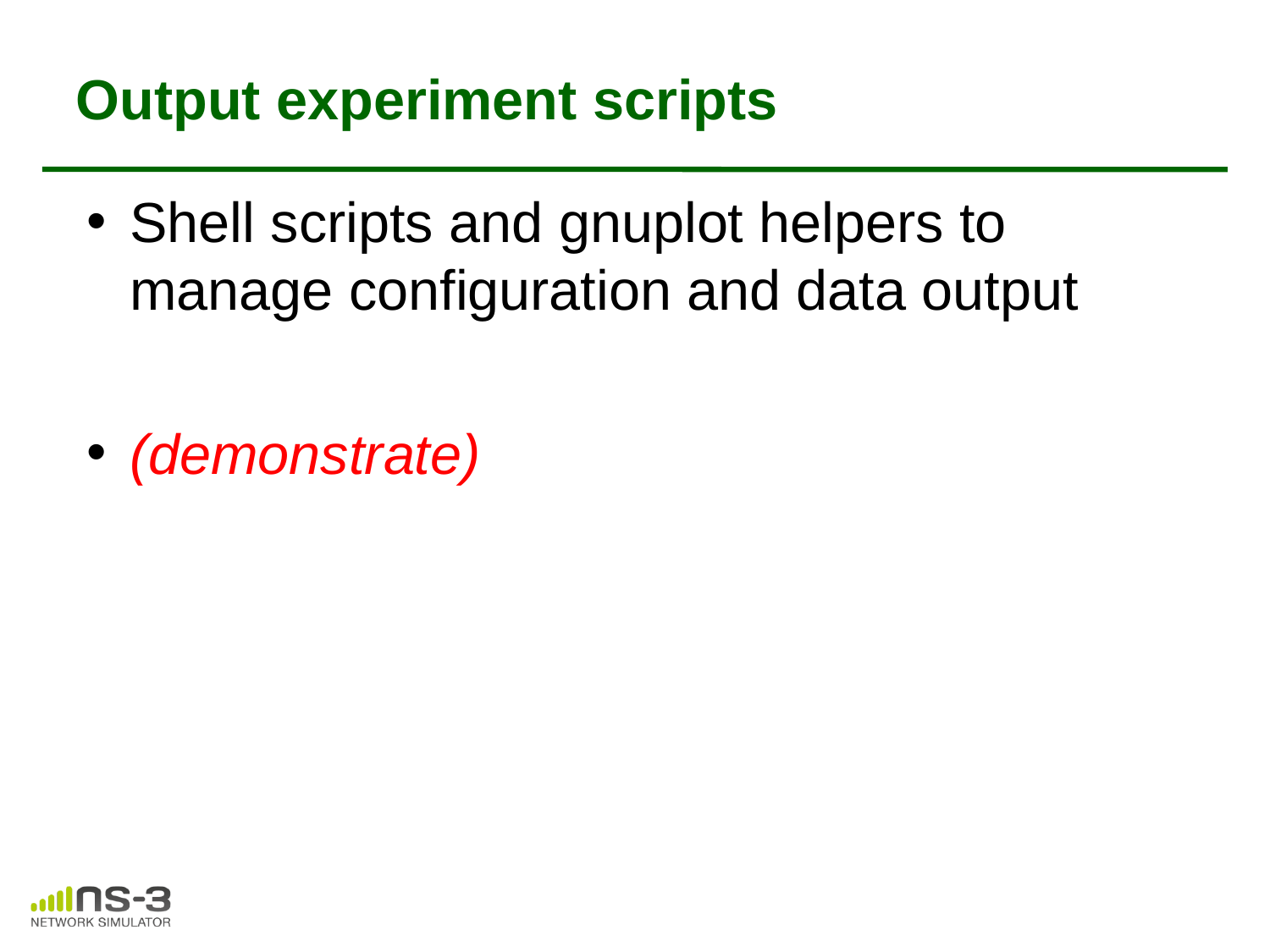

# Output experiment scripts
Shell scripts and gnuplot helpers to manage configuration and data output

(demonstrate)